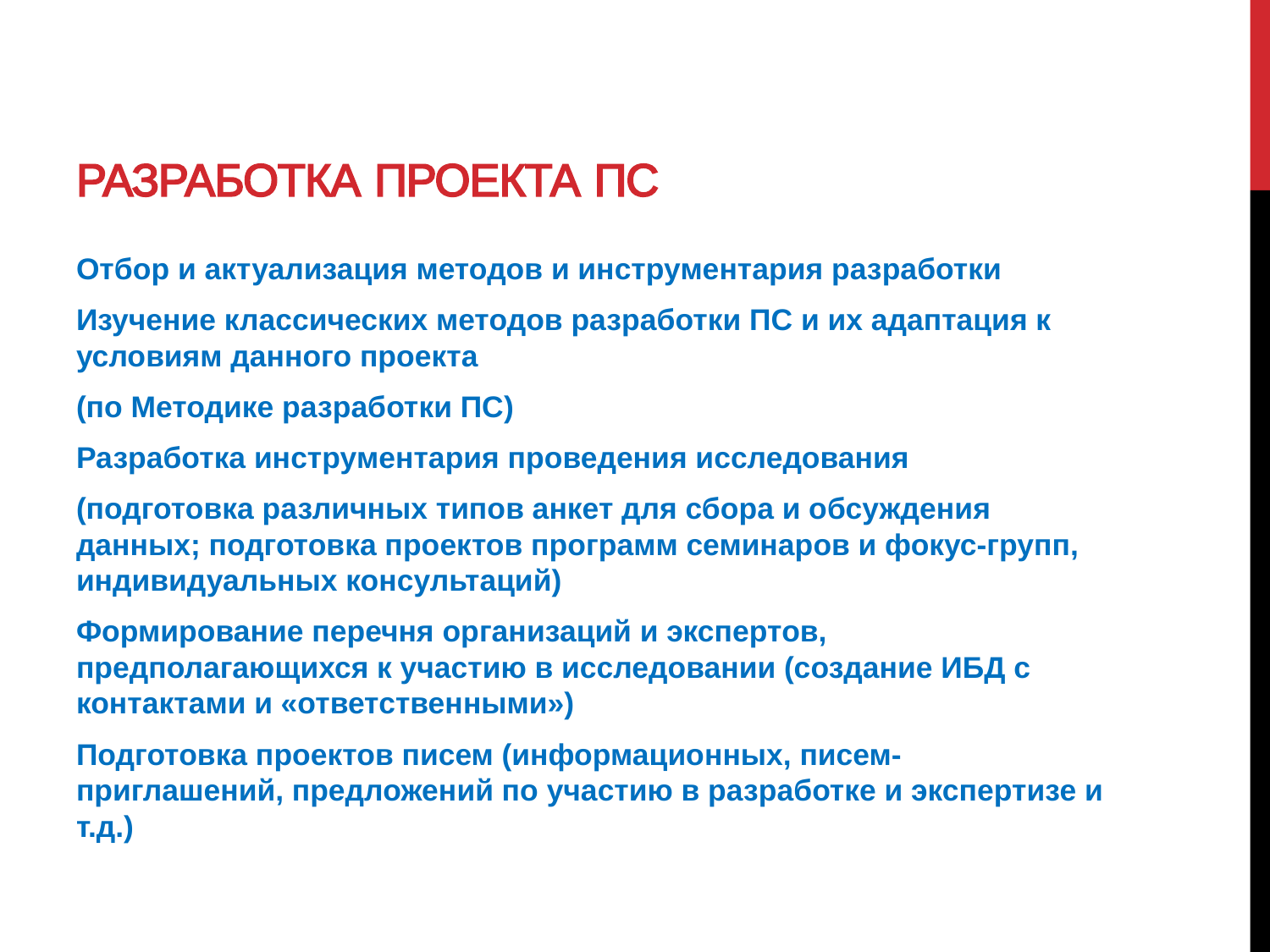

# Разработка проекта ПС
Отбор и актуализация методов и инструментария разработки
Изучение классических методов разработки ПС и их адаптация к условиям данного проекта
(по Методике разработки ПС)
Разработка инструментария проведения исследования
(подготовка различных типов анкет для сбора и обсуждения данных; подготовка проектов программ семинаров и фокус-групп, индивидуальных консультаций)
Формирование перечня организаций и экспертов, предполагающихся к участию в исследовании (создание ИБД с контактами и «ответственными»)
Подготовка проектов писем (информационных, писем-приглашений, предложений по участию в разработке и экспертизе и т.д.)